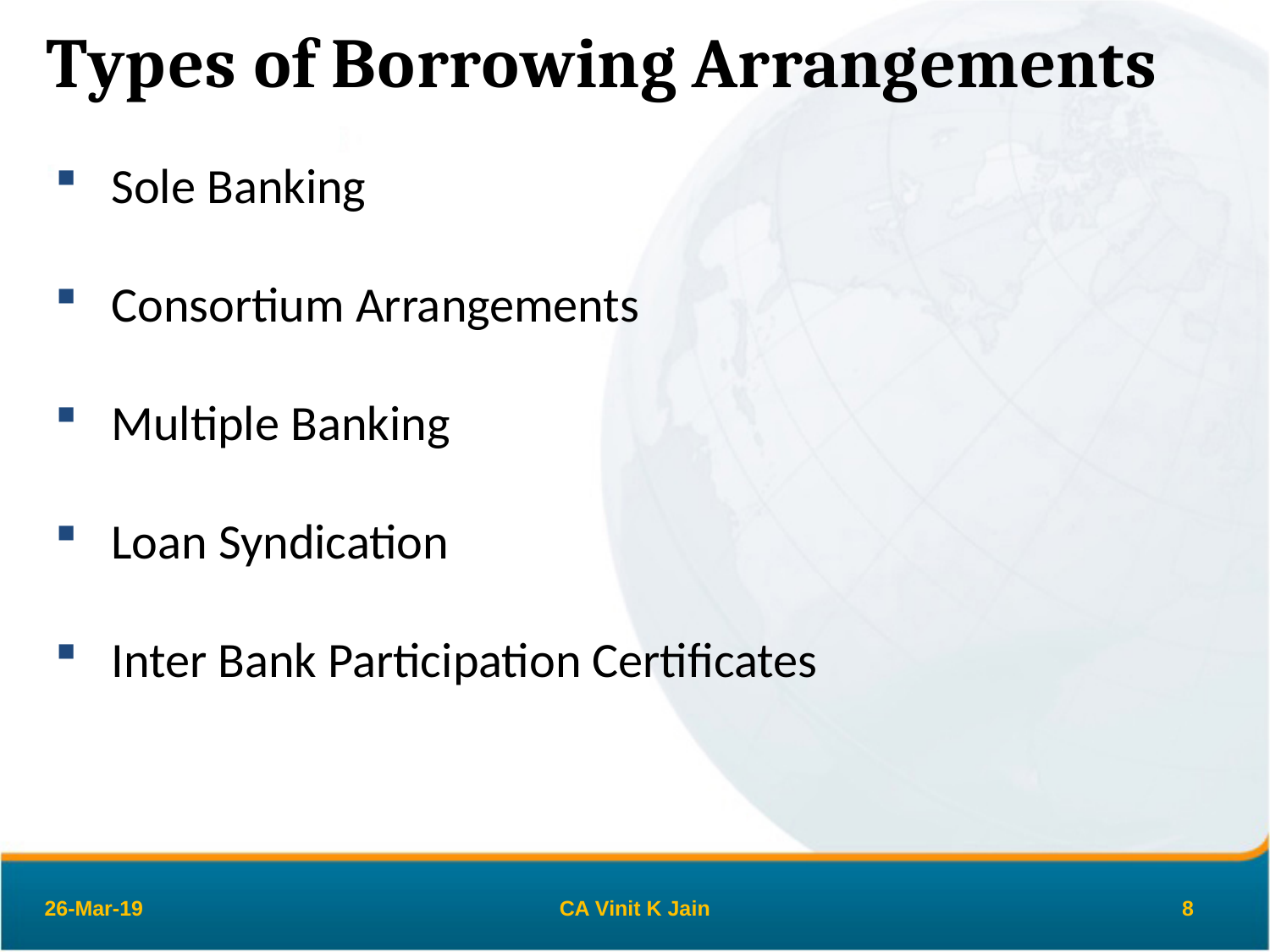

Types of Borrowing Arrangements
Sole Banking

Consortium Arrangements

Multiple Banking

Loan Syndication

Inter Bank Participation Certificates
26-Mar-19
CA Vinit K Jain
8